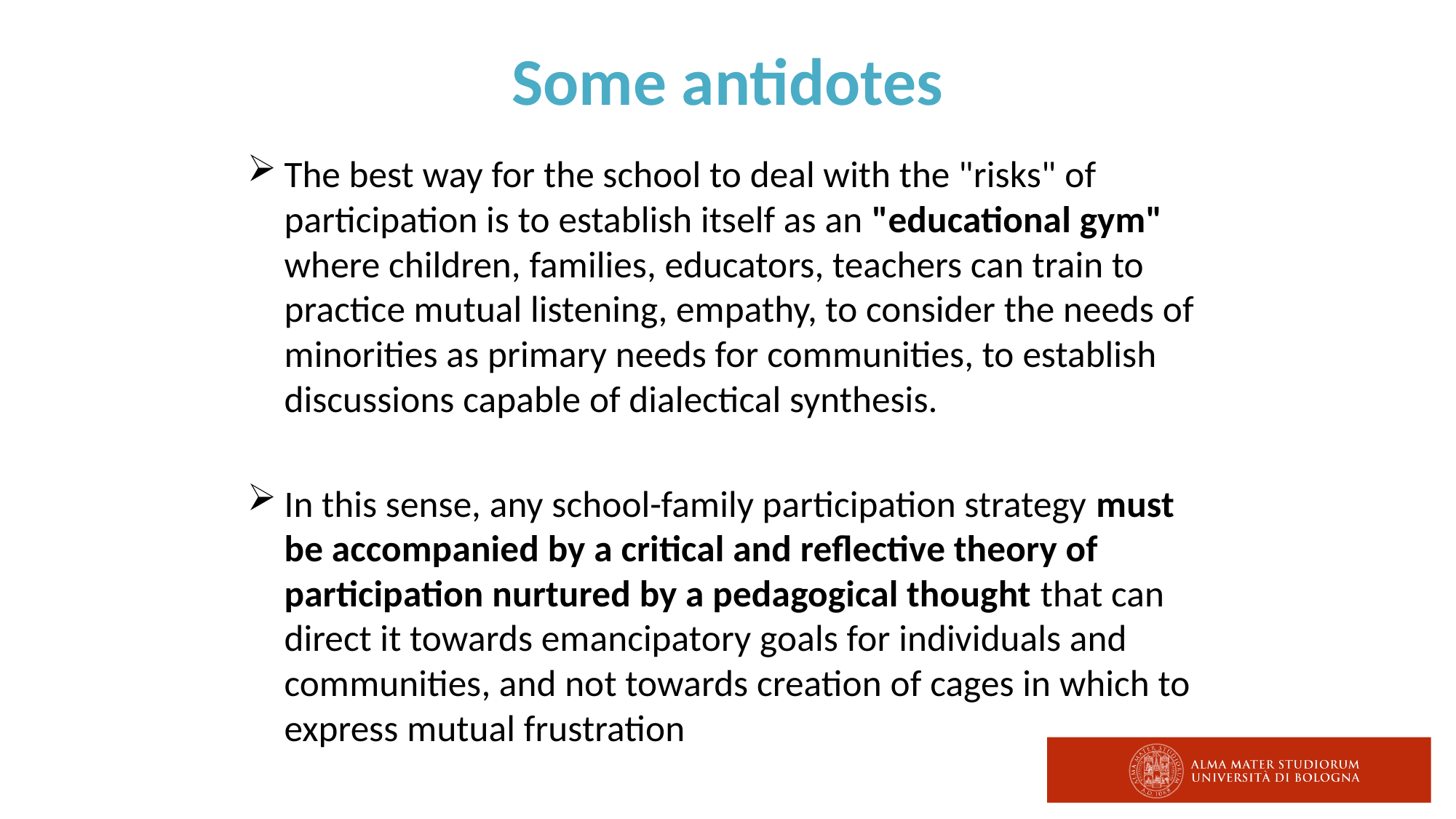

# Some antidotes
The best way for the school to deal with the "risks" of participation is to establish itself as an "educational gym" where children, families, educators, teachers can train to practice mutual listening, empathy, to consider the needs of minorities as primary needs for communities, to establish discussions capable of dialectical synthesis.

In this sense, any school-family participation strategy must be accompanied by a critical and reflective theory of participation nurtured by a pedagogical thought that can direct it towards emancipatory goals for individuals and communities, and not towards creation of cages in which to express mutual frustration